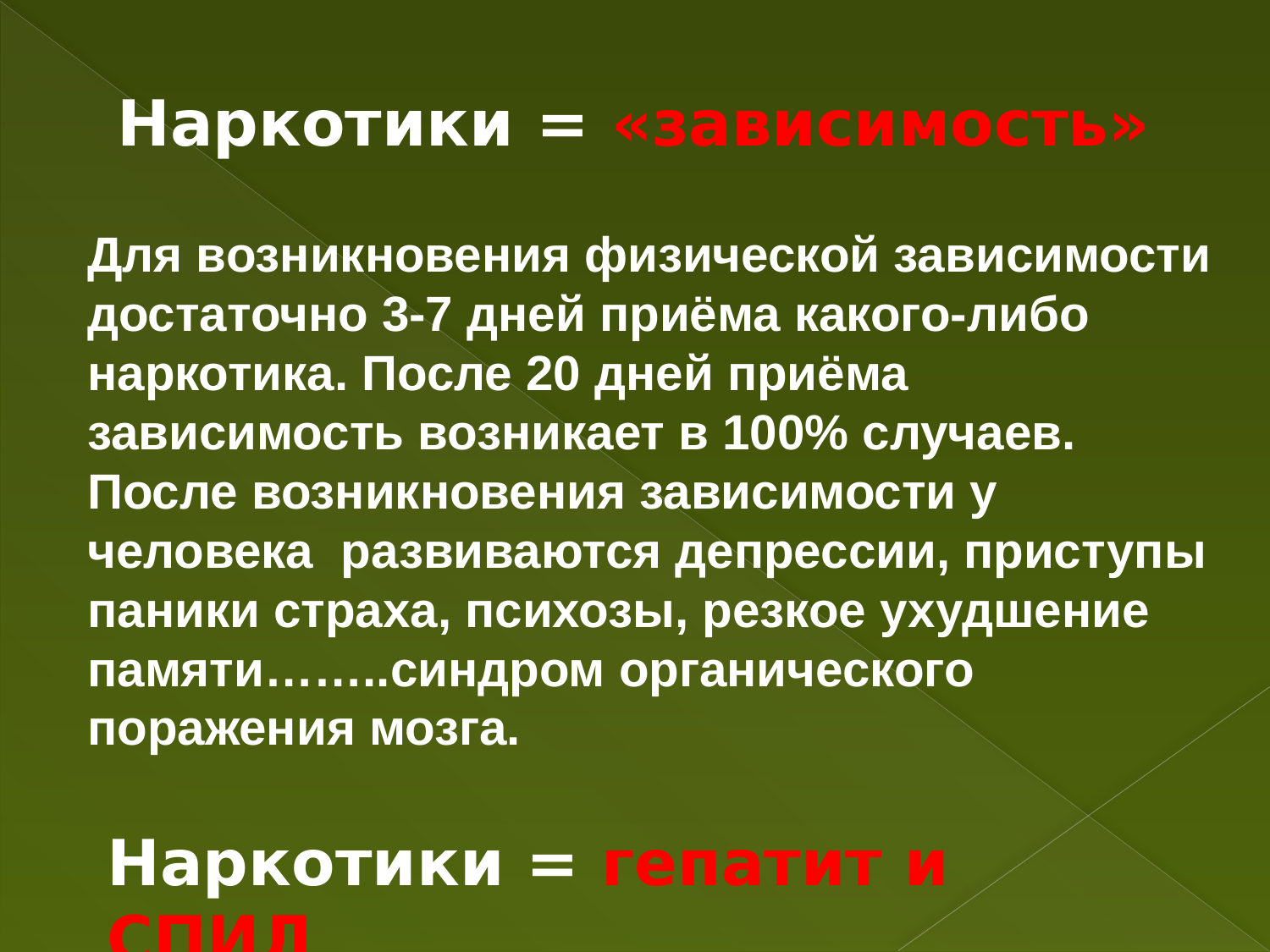

Наркотики = «зависимость»
Для возникновения физической зависимости достаточно 3-7 дней приёма какого-либо наркотика. После 20 дней приёма зависимость возникает в 100% случаев. После возникновения зависимости у человека  развиваются депрессии, приступы паники страха, психозы, резкое ухудшение памяти……..синдром органического поражения мозга.
Наркотики = гепатит и СПИД